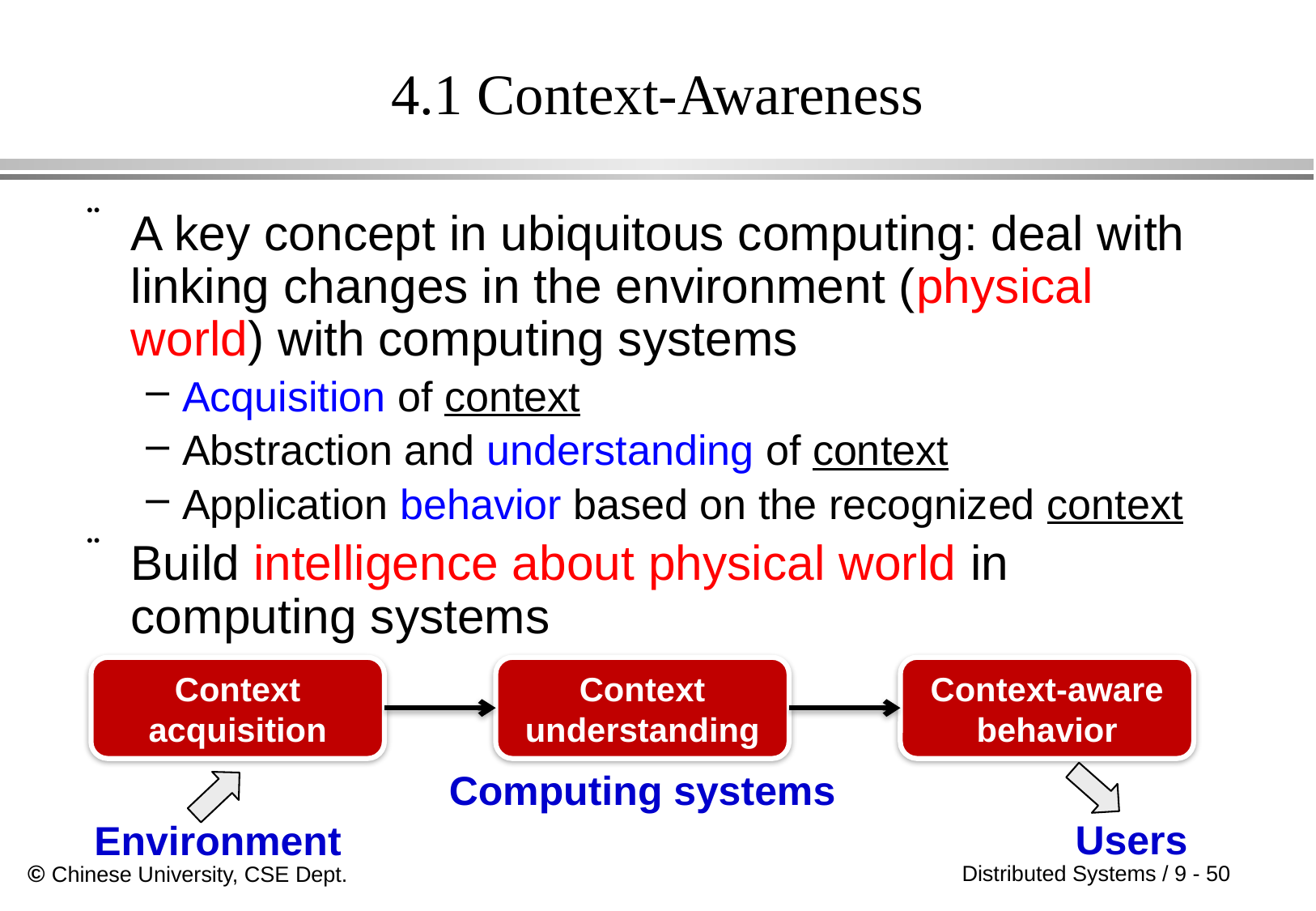

# 4.1 Context-Awareness
A key concept in ubiquitous computing: deal with linking changes in the environment (physical world) with computing systems
Acquisition of context
Abstraction and understanding of context
Application behavior based on the recognized context
Build intelligence about physical world in computing systems
Context acquisition
Context understanding
Context-aware behavior
Computing systems

Users
Environment